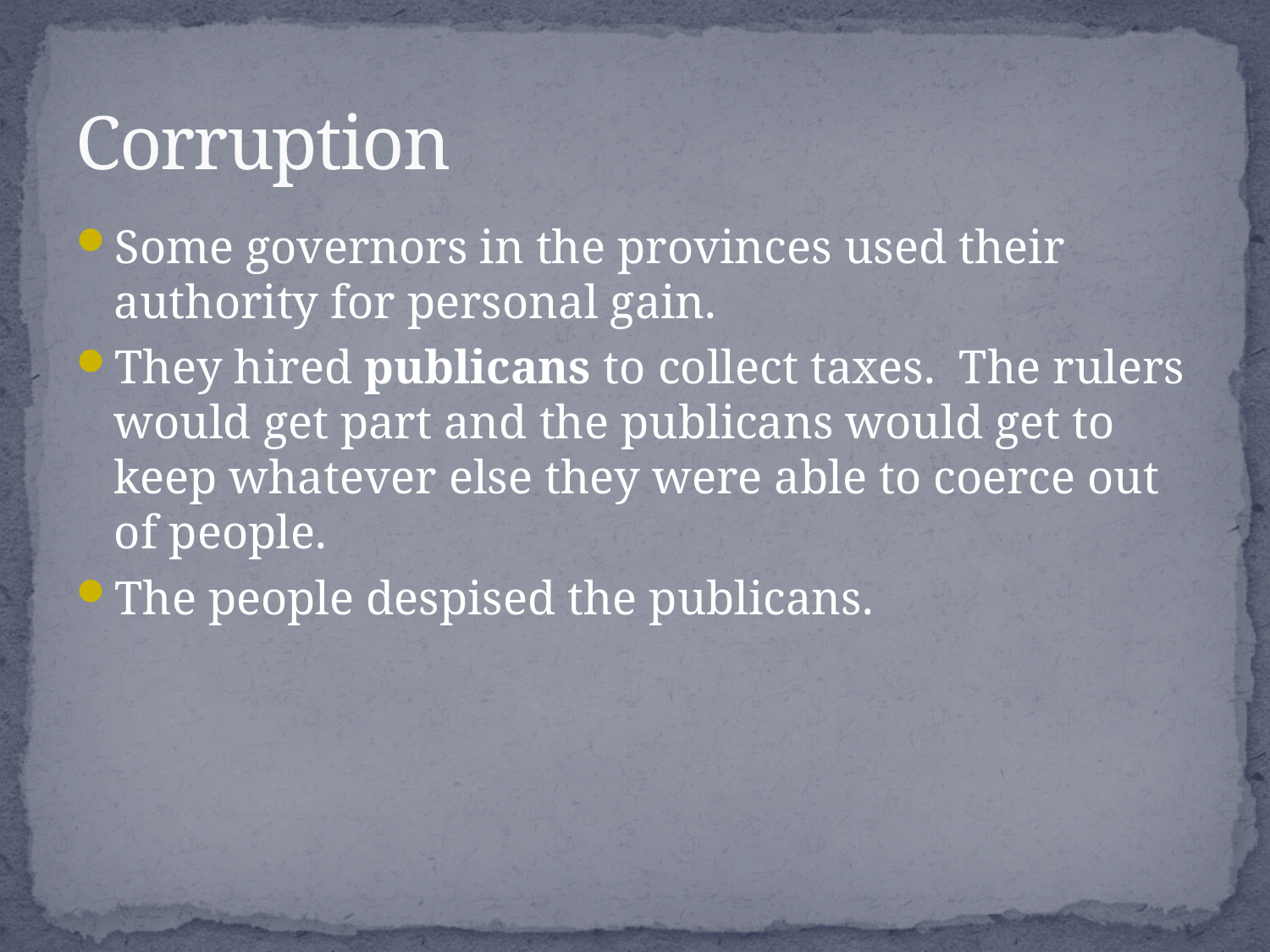

# Corruption
Some governors in the provinces used their authority for personal gain.
They hired publicans to collect taxes.  The rulers would get part and the publicans would get to keep whatever else they were able to coerce out of people.
The people despised the publicans.